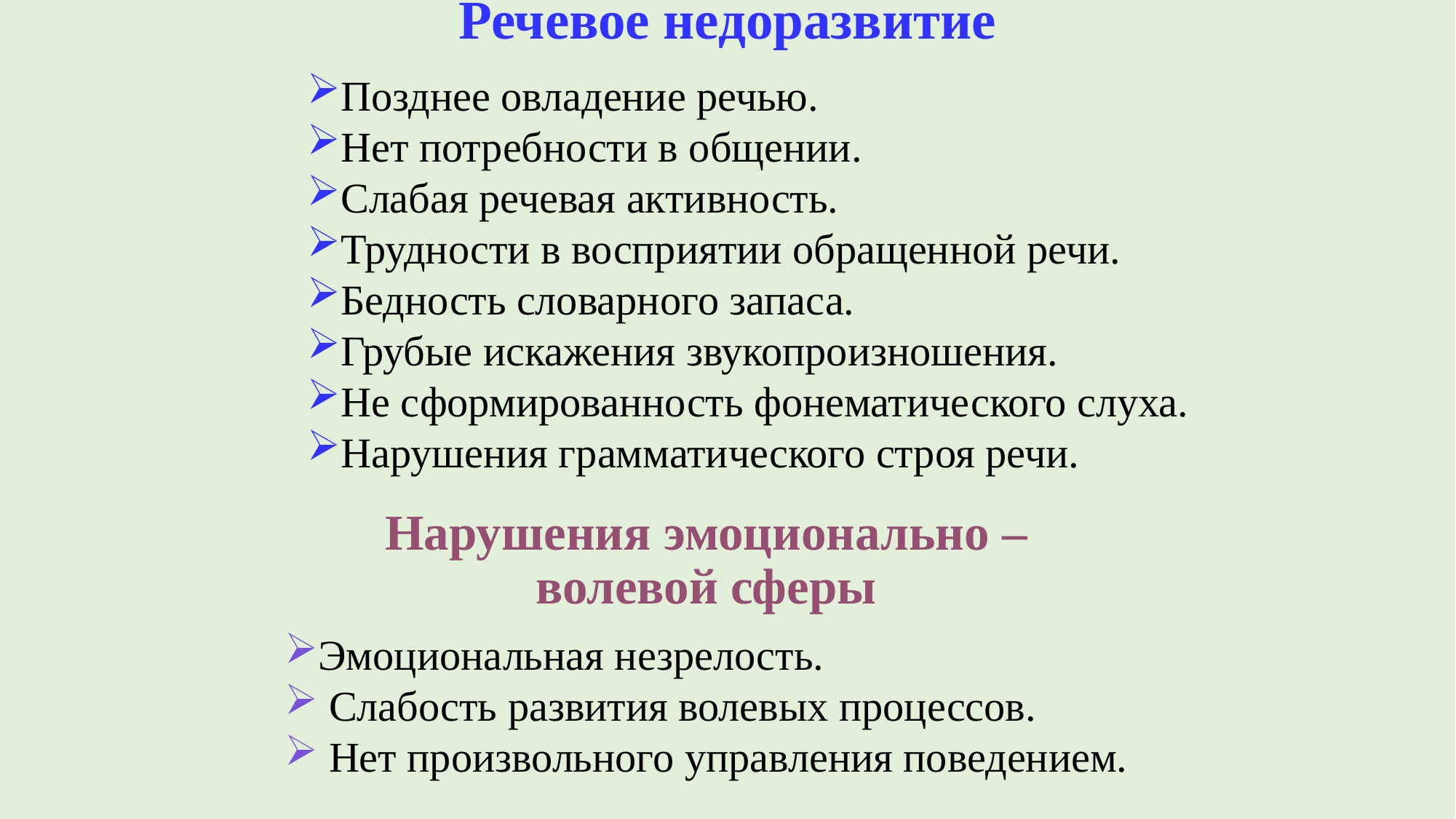

Речевое недоразвитие
Позднее овладение речью.
Нет потребности в общении.
Слабая речевая активность.
Трудности в восприятии обращенной речи.
Бедность словарного запаса.
Грубые искажения звукопроизношения.
Не сформированность фонематического слуха.
Нарушения грамматического строя речи.
Нарушения эмоционально – волевой сферы
Эмоциональная незрелость.
 Слабость развития волевых процессов.
 Нет произвольного управления поведением.